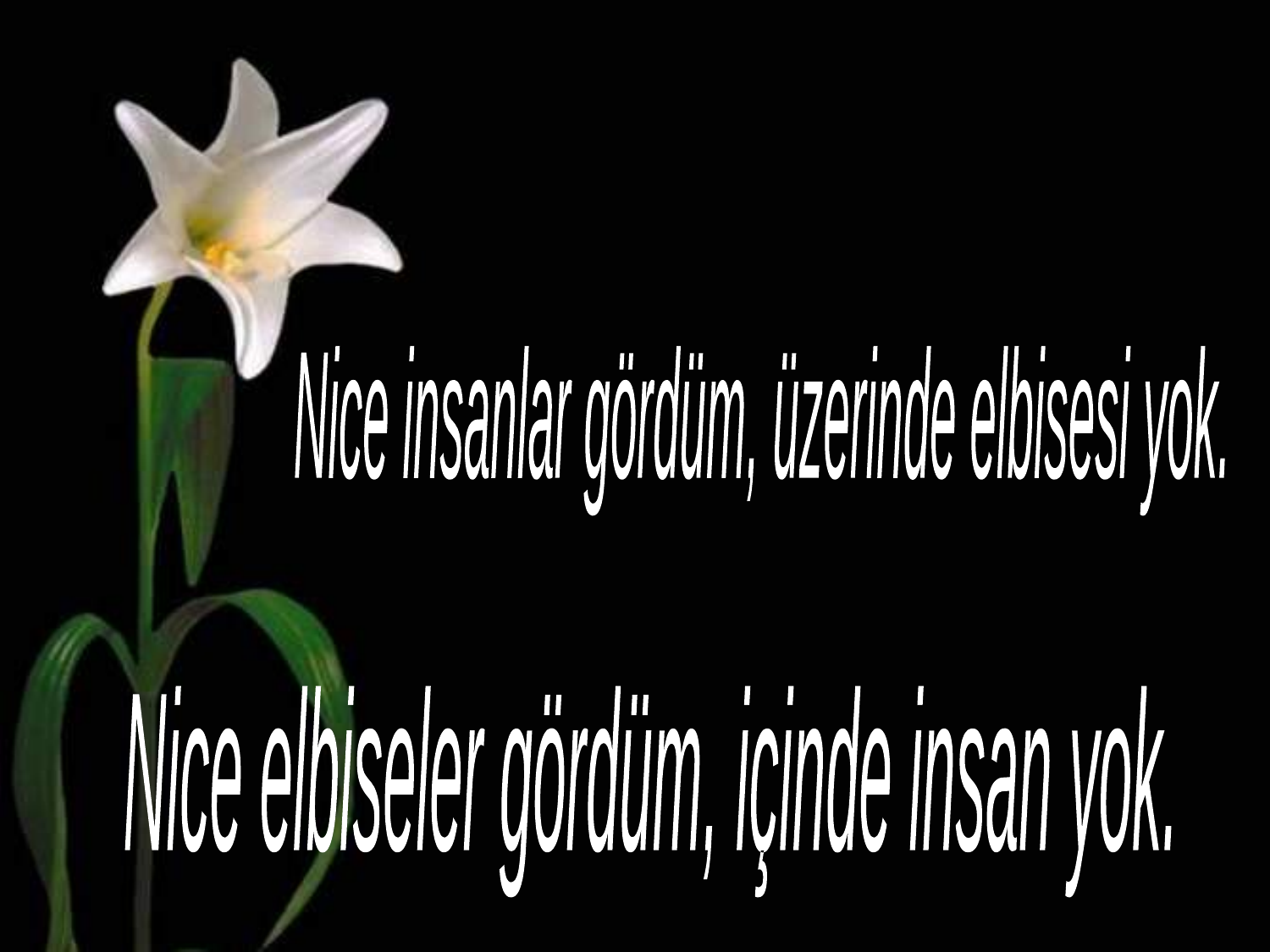

Nice insanlar gördüm, üzerinde elbisesi yok.
Nice elbiseler gördüm, içinde insan yok.